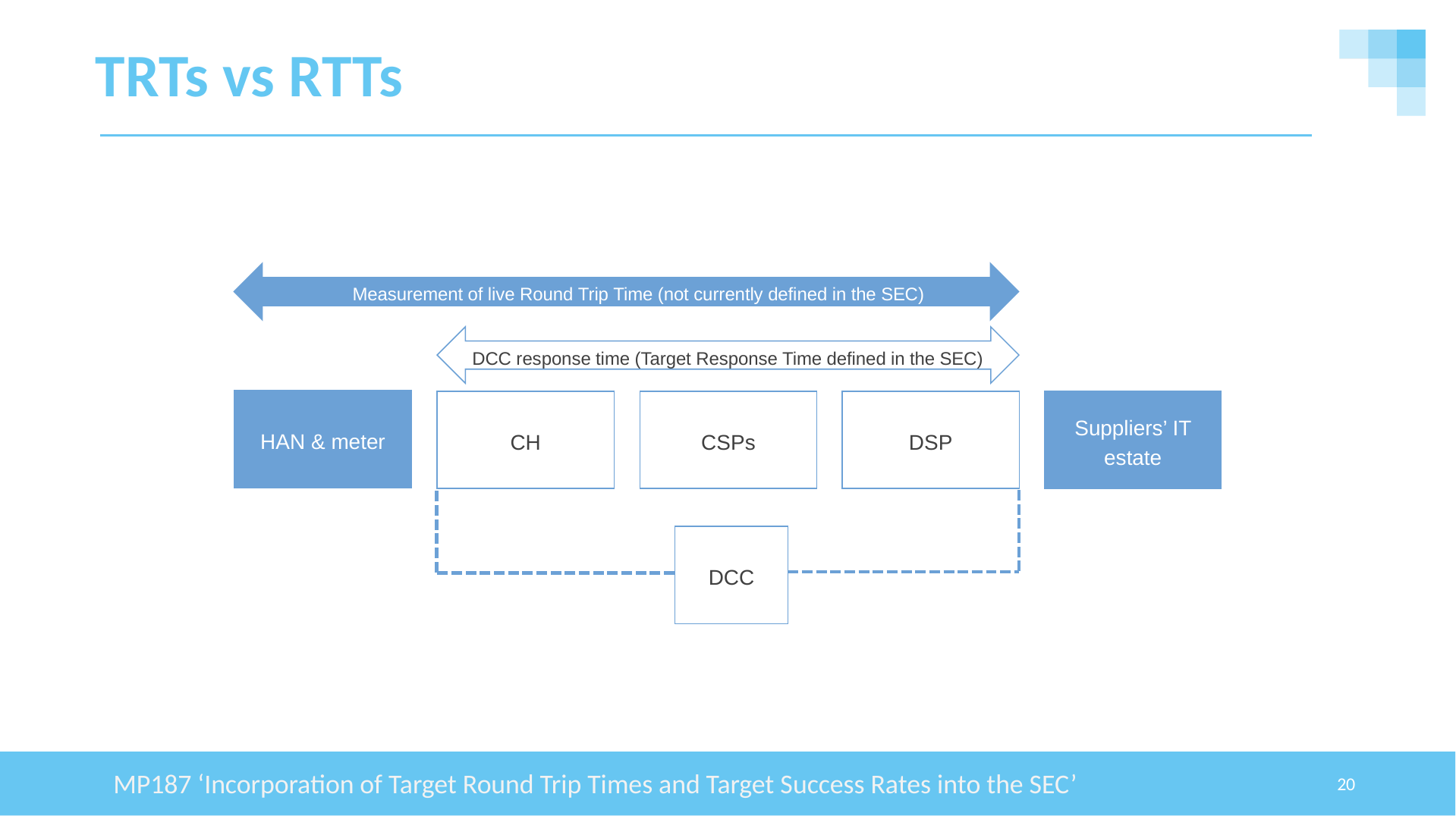

# TRTs vs RTTs

Measurement of live Round Trip Time (not currently defined in the SEC)

DCC response time (Target Response Time defined in the SEC)
HAN & meter
CH
CSPs
DSP
Suppliers’ IT estate
DCC
MP187 ‘Incorporation of Target Round Trip Times and Target Success Rates into the SEC’

20